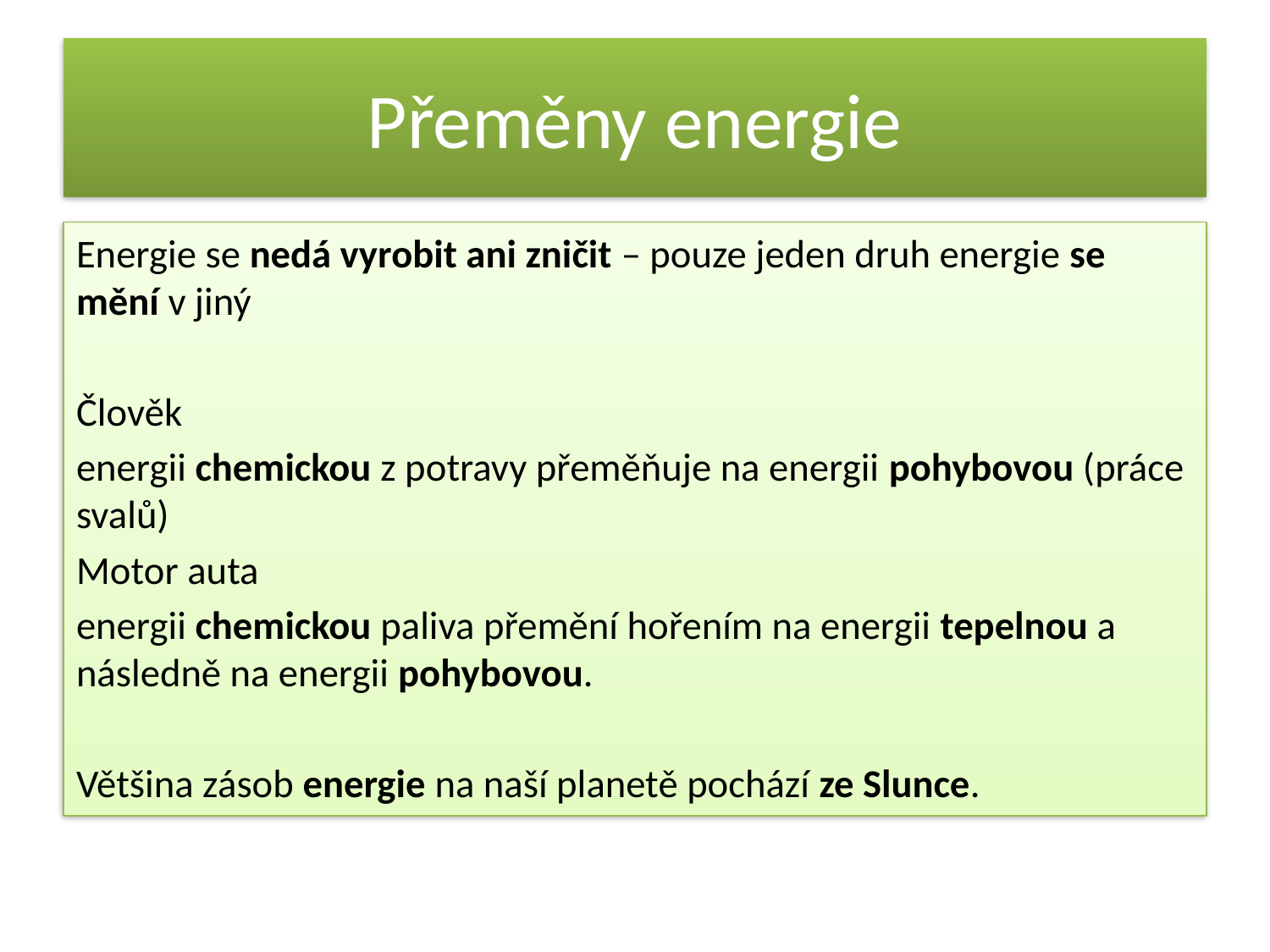

# Přeměny energie
Energie se nedá vyrobit ani zničit – pouze jeden druh energie se mění v jiný

Člověk
energii chemickou z potravy přeměňuje na energii pohybovou (práce svalů)
Motor auta
energii chemickou paliva přemění hořením na energii tepelnou a následně na energii pohybovou.

Většina zásob energie na naší planetě pochází ze Slunce.